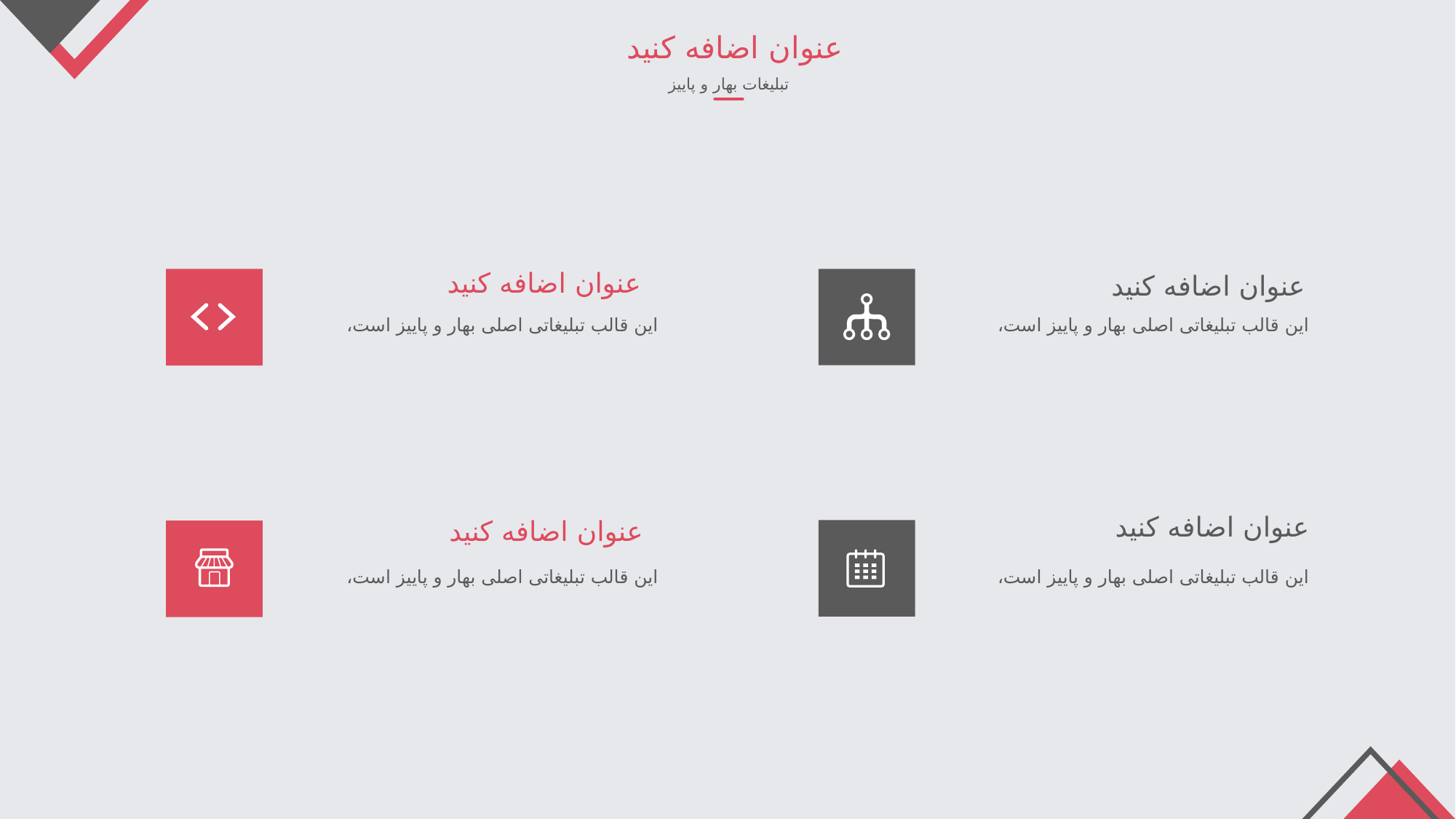

عنوان اضافه کنید
تبلیغات بهار و پاییز
عنوان اضافه کنید
عنوان اضافه کنید

این قالب تبلیغاتی اصلی بهار و پاییز است،
این قالب تبلیغاتی اصلی بهار و پاییز است،

عنوان اضافه کنید
عنوان اضافه کنید

این قالب تبلیغاتی اصلی بهار و پاییز است،
این قالب تبلیغاتی اصلی بهار و پاییز است،